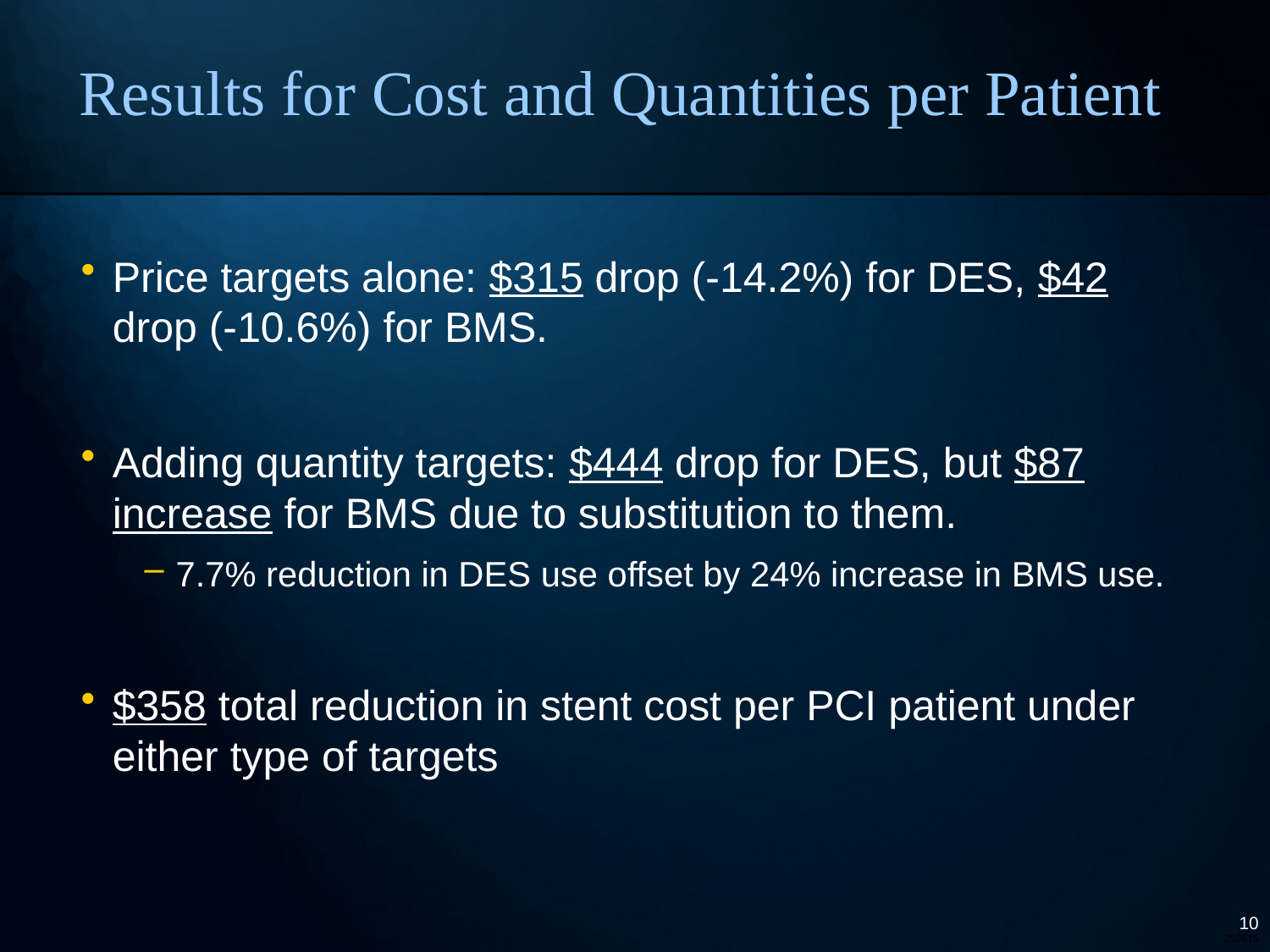

# Results for Cost and Quantities per Patient
Price targets alone: $315 drop (-14.2%) for DES, $42 drop (-10.6%) for BMS.

Adding quantity targets: $444 drop for DES, but $87 increase for BMS due to substitution to them.
7.7% reduction in DES use offset by 24% increase in BMS use.

$358 total reduction in stent cost per PCI patient under either type of targets